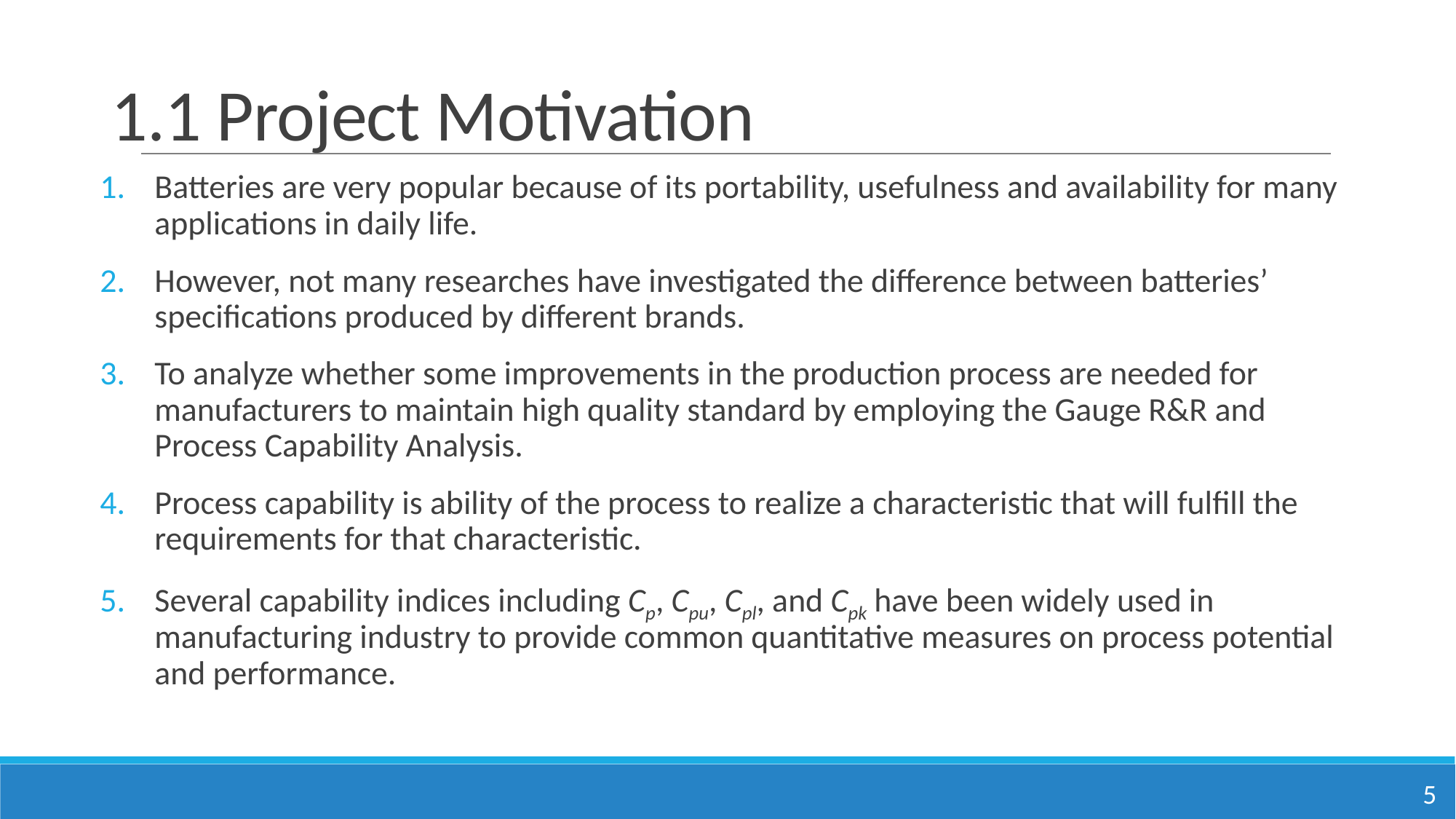

# 1.1 Project Motivation
Batteries are very popular because of its portability, usefulness and availability for many applications in daily life.
However, not many researches have investigated the difference between batteries’ specifications produced by different brands.
To analyze whether some improvements in the production process are needed for manufacturers to maintain high quality standard by employing the Gauge R&R and Process Capability Analysis.
Process capability is ability of the process to realize a characteristic that will fulfill the requirements for that characteristic.
Several capability indices including Cp, Cpu, Cpl, and Cpk have been widely used in manufacturing industry to provide common quantitative measures on process potential and performance.
5